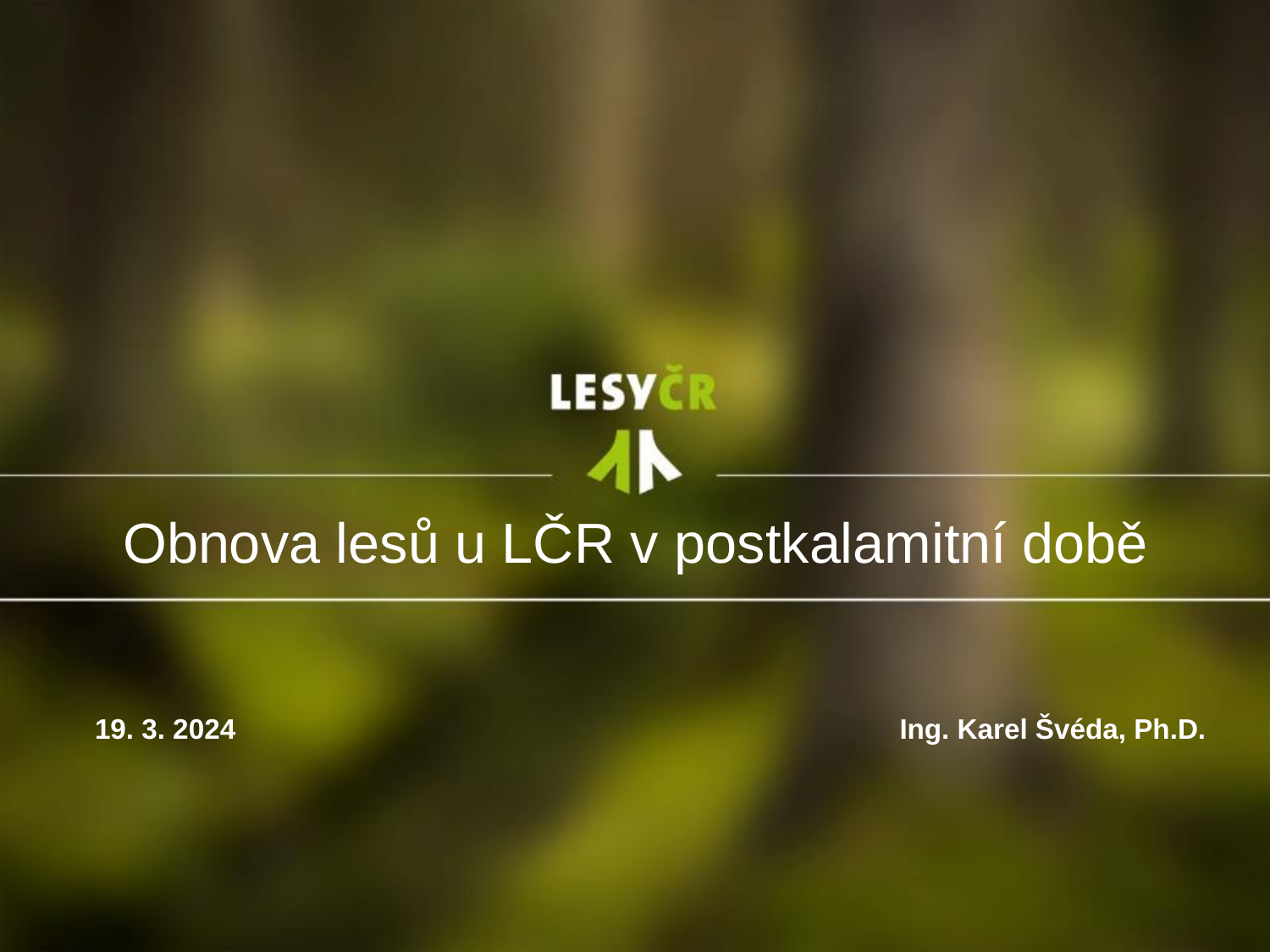

# Obnova lesů u LČR v postkalamitní době
19. 3. 2024                                                                                     Ing. Karel Švéda, Ph.D.